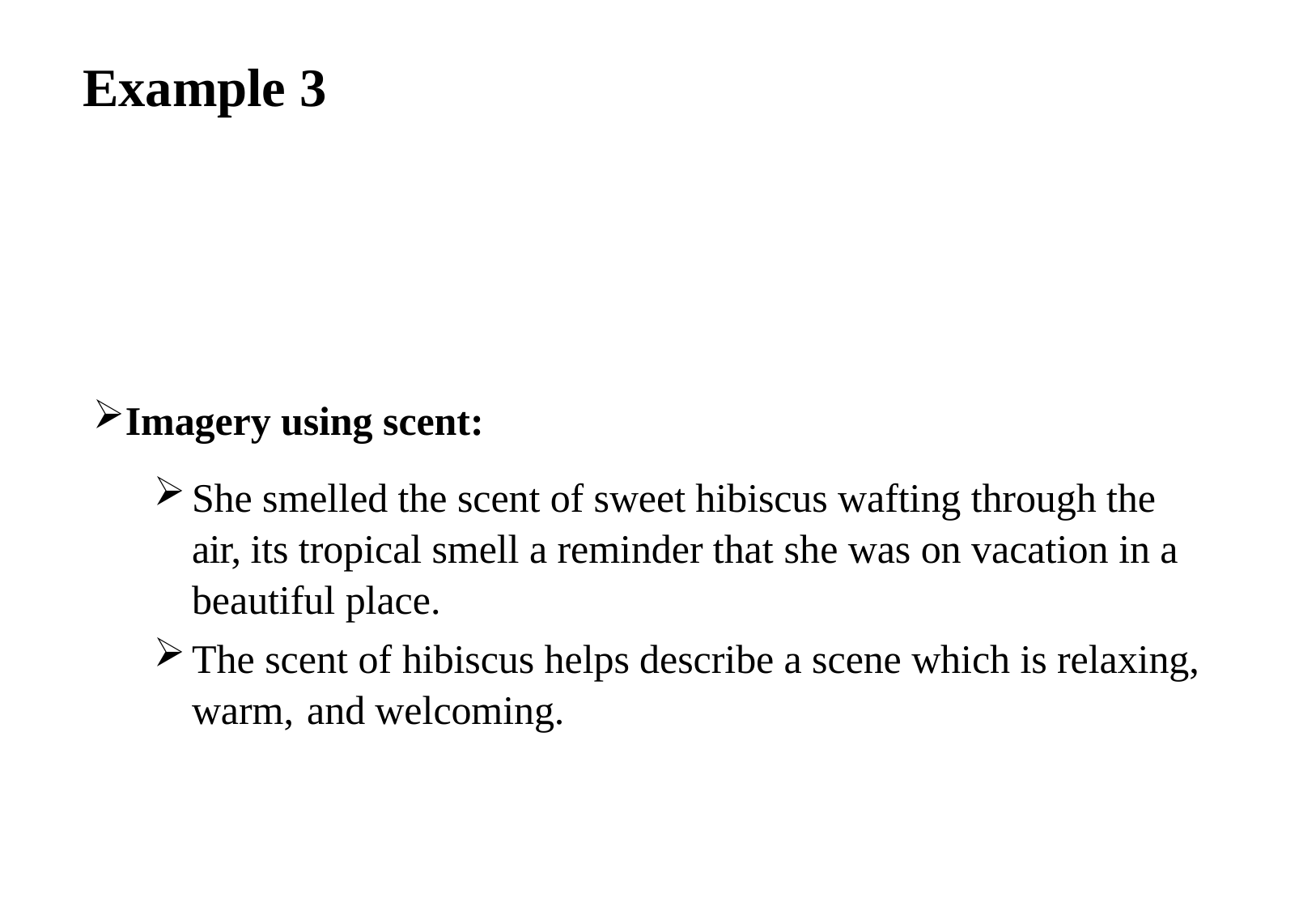

Example 3
# Imagery using scent:
She smelled the scent of sweet hibiscus wafting through the  air, its tropical smell a reminder that she was on vacation in a  beautiful place.
The scent of hibiscus helps describe a scene which is relaxing, warm, and welcoming.